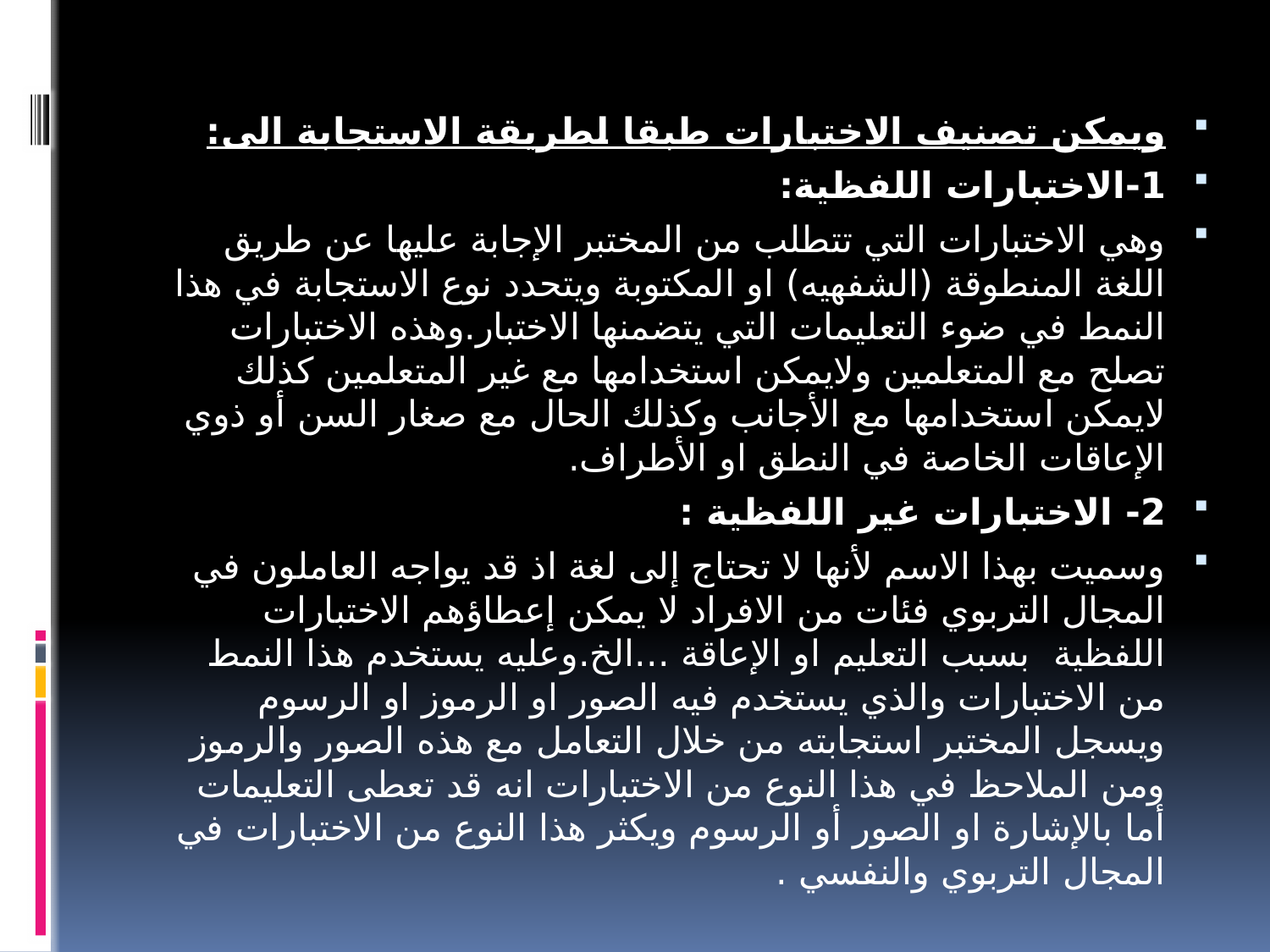

ويمكن تصنيف الاختبارات طبقا لطريقة الاستجابة الى:
1-الاختبارات اللفظية:
وهي الاختبارات التي تتطلب من المختبر الإجابة عليها عن طريق اللغة المنطوقة (الشفهيه) او المكتوبة ويتحدد نوع الاستجابة في هذا النمط في ضوء التعليمات التي يتضمنها الاختبار.وهذه الاختبارات تصلح مع المتعلمين ولايمكن استخدامها مع غير المتعلمين كذلك لايمكن استخدامها مع الأجانب وكذلك الحال مع صغار السن أو ذوي الإعاقات الخاصة في النطق او الأطراف.
2- الاختبارات غير اللفظية :
وسميت بهذا الاسم لأنها لا تحتاج إلى لغة اذ قد يواجه العاملون في المجال التربوي فئات من الافراد لا يمكن إعطاؤهم الاختبارات اللفظية  بسبب التعليم او الإعاقة ...الخ.وعليه يستخدم هذا النمط من الاختبارات والذي يستخدم فيه الصور او الرموز او الرسوم ويسجل المختبر استجابته من خلال التعامل مع هذه الصور والرموز ومن الملاحظ في هذا النوع من الاختبارات انه قد تعطى التعليمات أما بالإشارة او الصور أو الرسوم ويكثر هذا النوع من الاختبارات في المجال التربوي والنفسي .